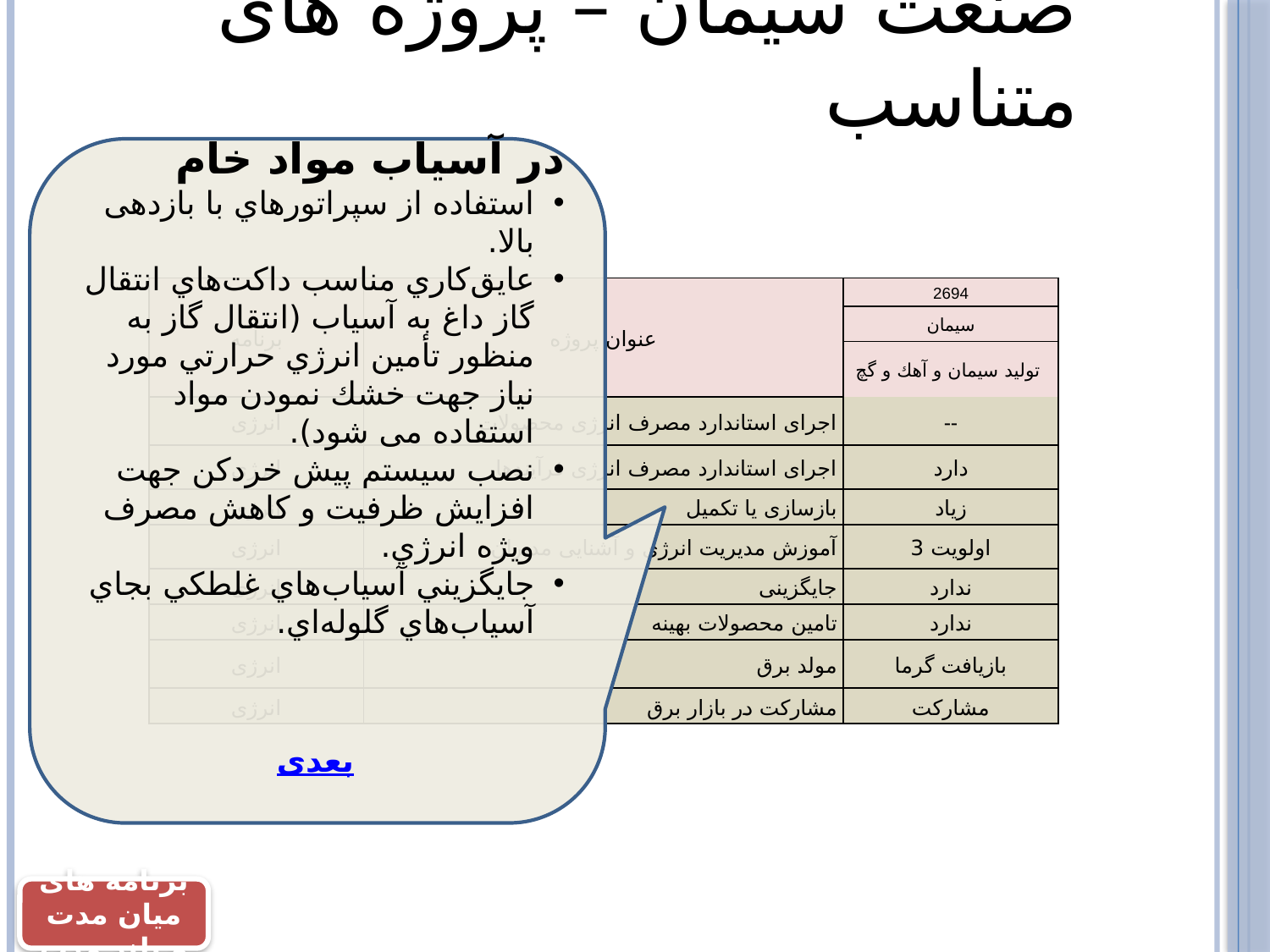

# صنعت سیمان – پروژه های متناسب
در آسیاب مواد خام
استفاده از سپراتورهاي با بازدهی بالا.
عايق‌كاري مناسب داكت‌هاي انتقال گاز داغ به آسياب (انتقال گاز به منظور تأمين انرژي حرارتي مورد نياز جهت خشك نمودن مواد استفاده می شود).
نصب سيستم پيش خردکن جهت افزايش ظرفيت و كاهش مصرف ويژه انرژي.
جايگزيني آسياب‌هاي غلطكي بجاي آسياب‌هاي گلوله‌اي.

| برنامه | عنوان پروژه | 2694 |
| --- | --- | --- |
|  |  | سیمان |
|  |  | توليد سيمان و آهك و گچ |
| انرژی | اجرای استاندارد مصرف انرژی محصولات | -- |
| انرژی | اجرای استاندارد مصرف انرژی فرآیندها | دارد |
| انرژی | بازسازی یا تکمیل | زیاد |
| انرژی | آموزش مدیریت انرژی و آشنایی مدیران | اولویت 3 |
| انرژی | جایگزینی | ندارد |
| انرژی | تامین محصولات بهینه | ندارد |
| انرژی | مولد برق | بازیافت گرما |
| انرژی | مشارکت در بازار برق | مشارکت |
بعدی
برنامه های میان مدت و بلند مدت